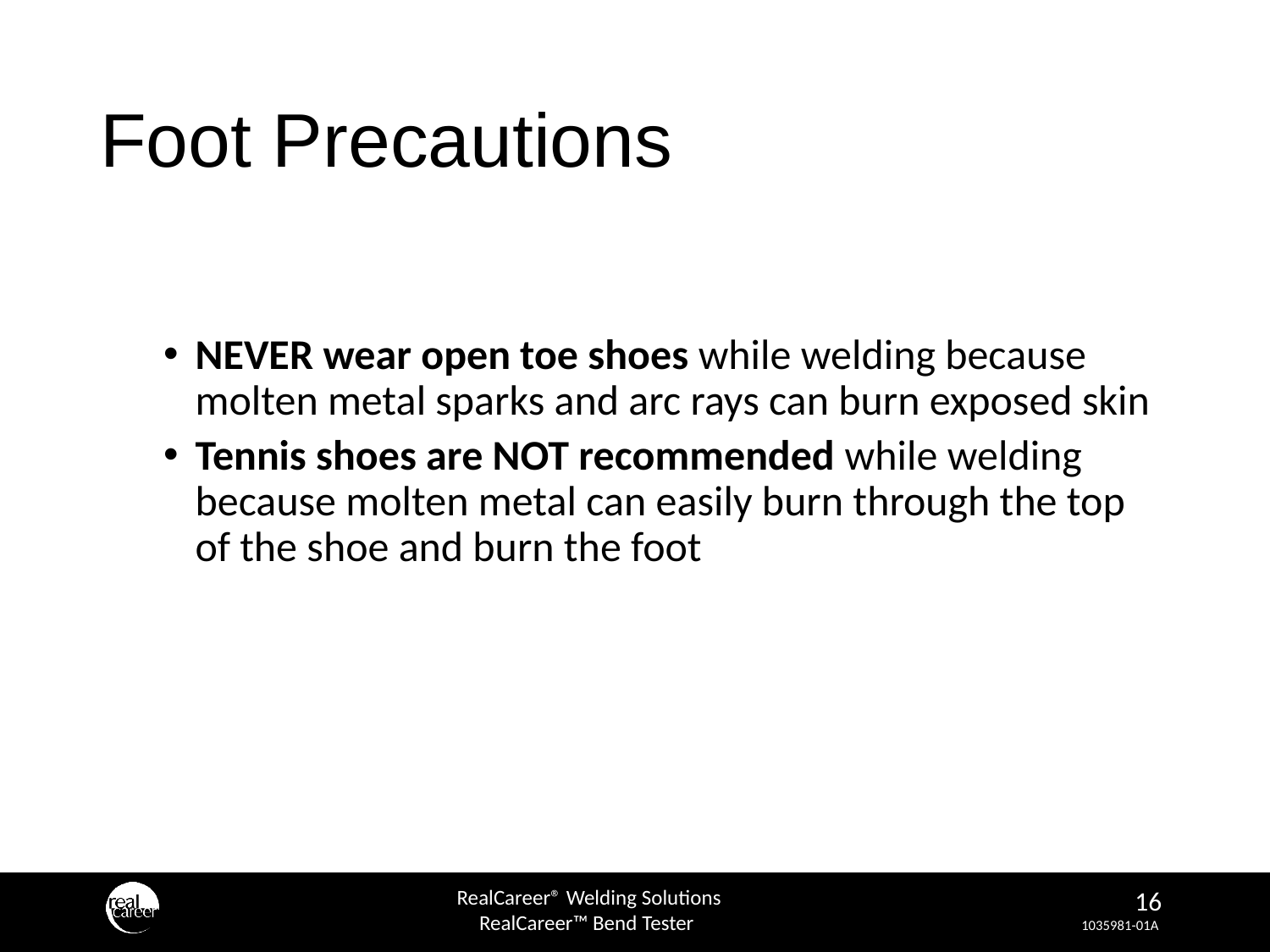

# Foot Precautions
NEVER wear open toe shoes while welding because molten metal sparks and arc rays can burn exposed skin
Tennis shoes are NOT recommended while welding because molten metal can easily burn through the top of the shoe and burn the foot
16